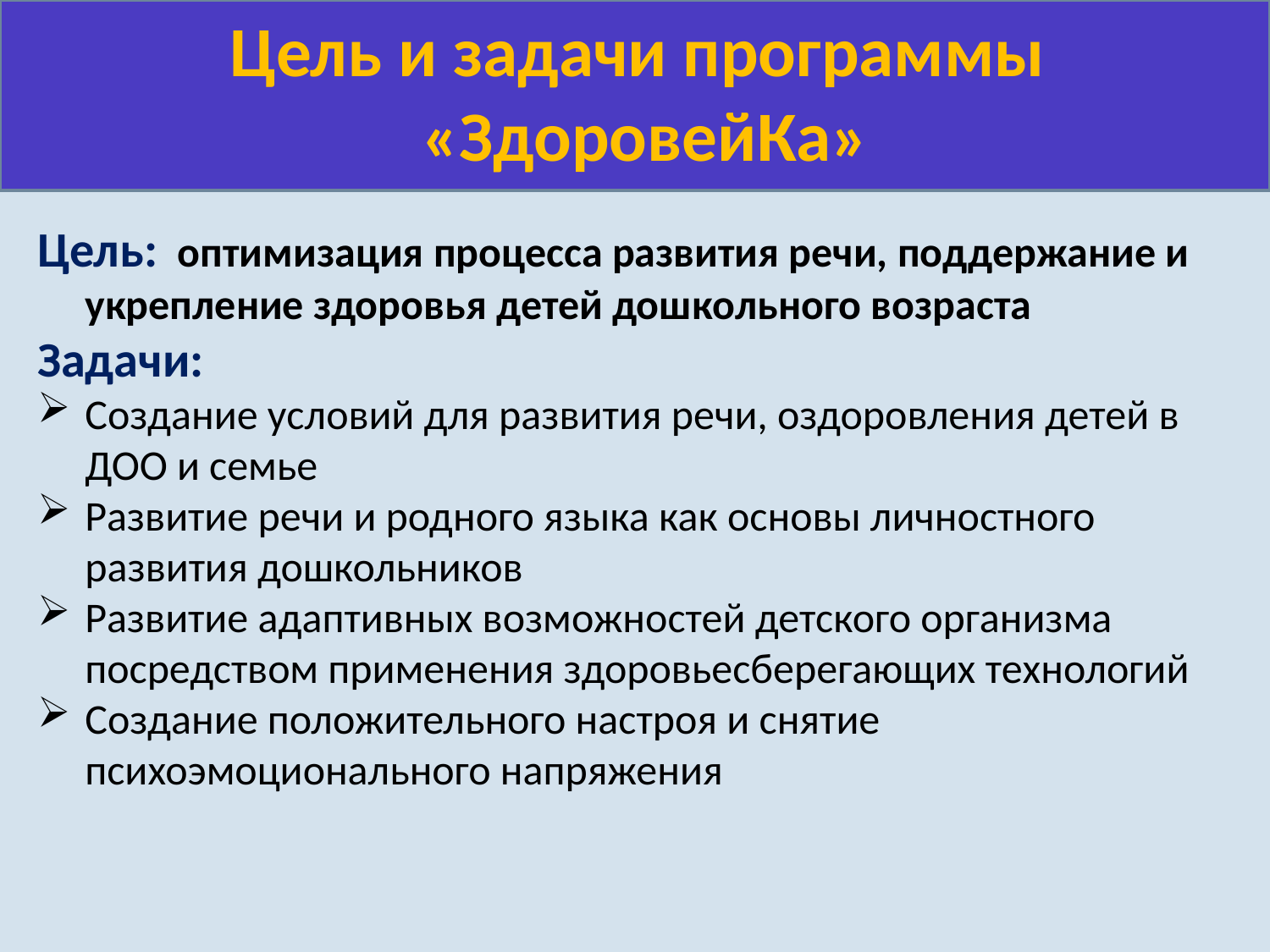

Цель и задачи программы
«ЗдоровейКа»
Цель:  оптимизация процесса развития речи, поддержание и укрепление здоровья детей дошкольного возраста
Задачи:
Создание условий для развития речи, оздоровления детей в   ДОО и семье
Развитие речи и родного языка как основы личностного развития дошкольников
Развитие адаптивных возможностей детского организма посредством применения здоровьесберегающих технологий
Создание положительного настроя и снятие психоэмоционального напряжения